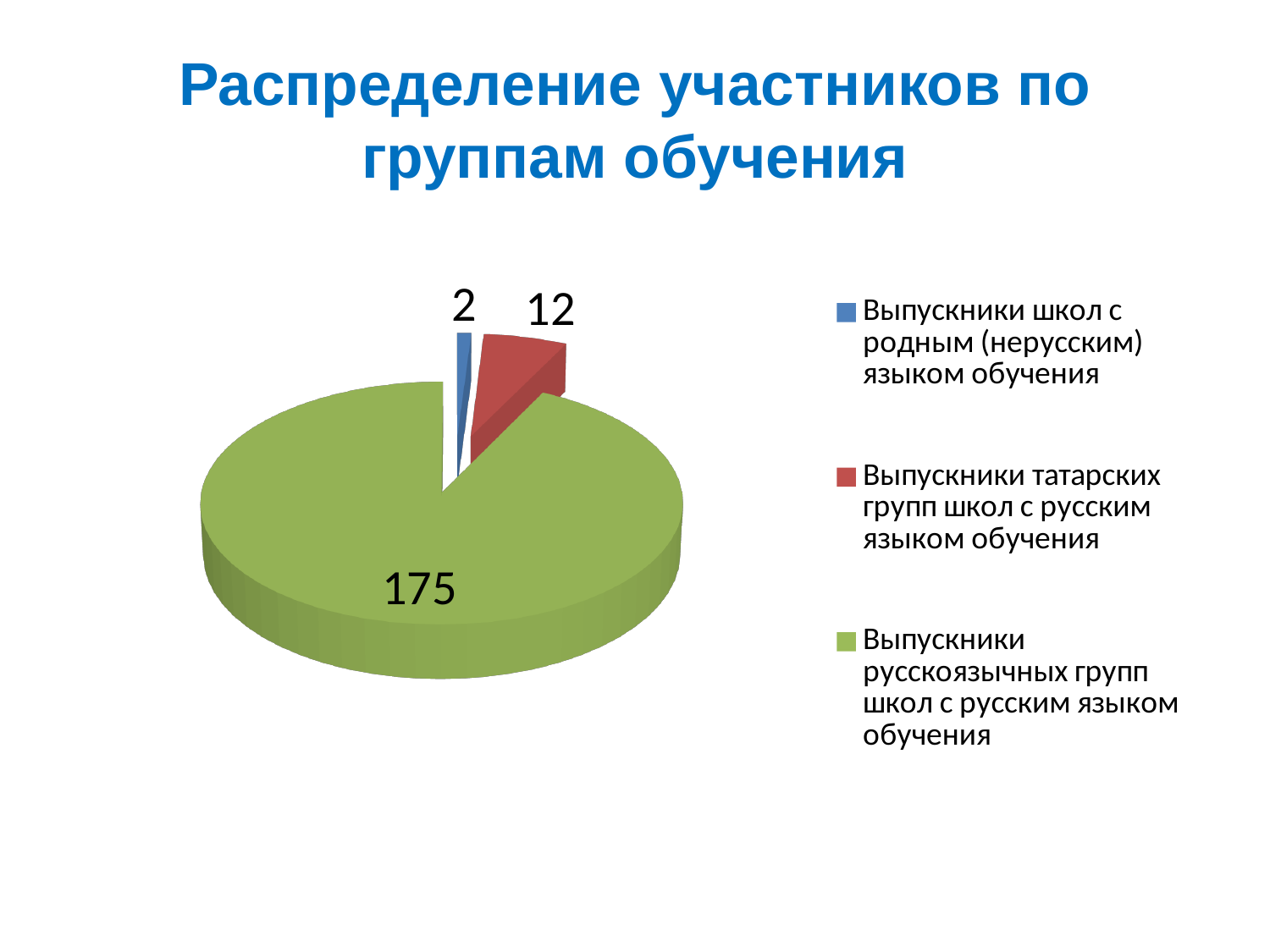

# Распределение участников по группам обучения

[unsupported chart]